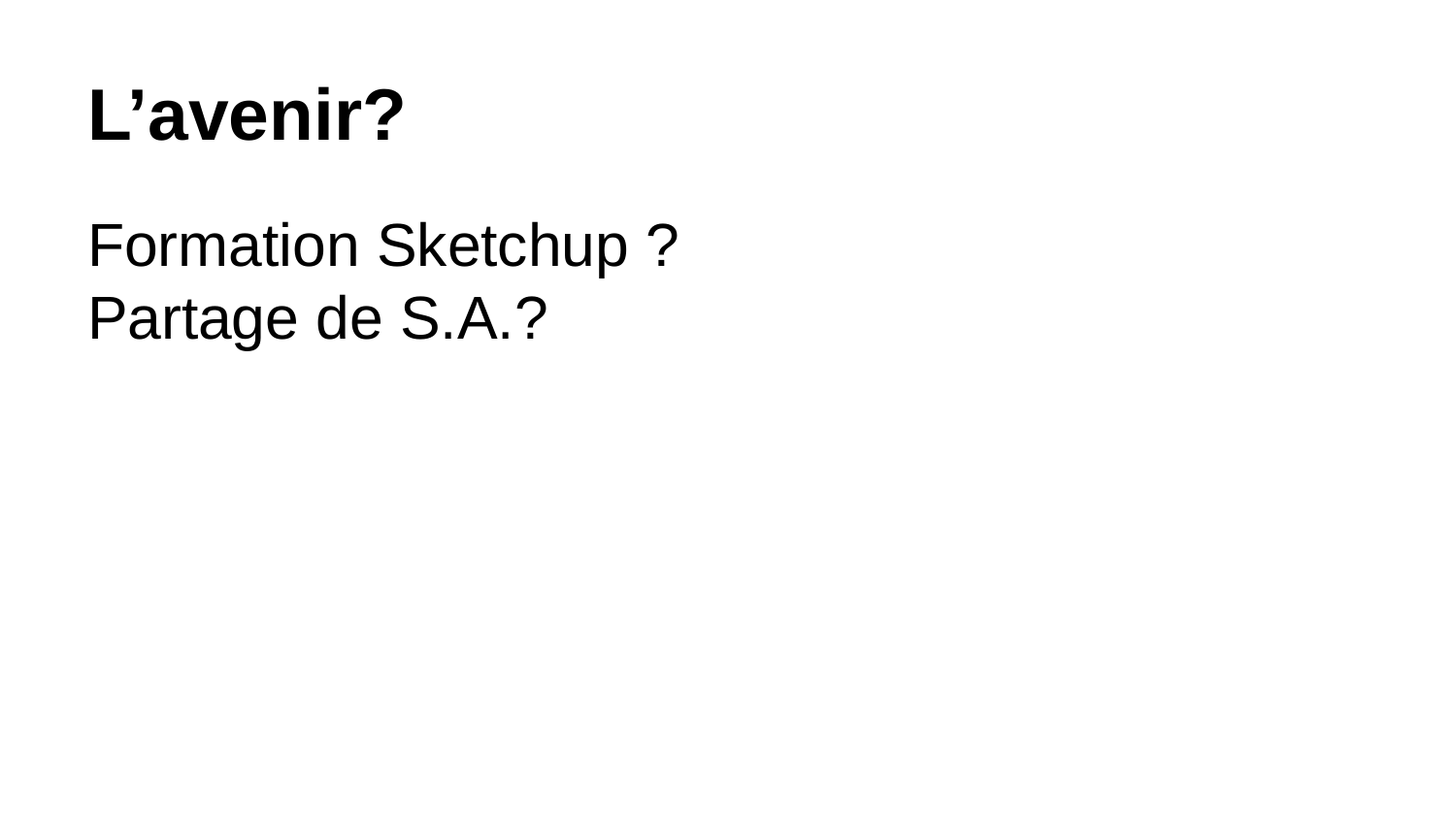

# L’avenir?
Formation Sketchup ?
Partage de S.A.?